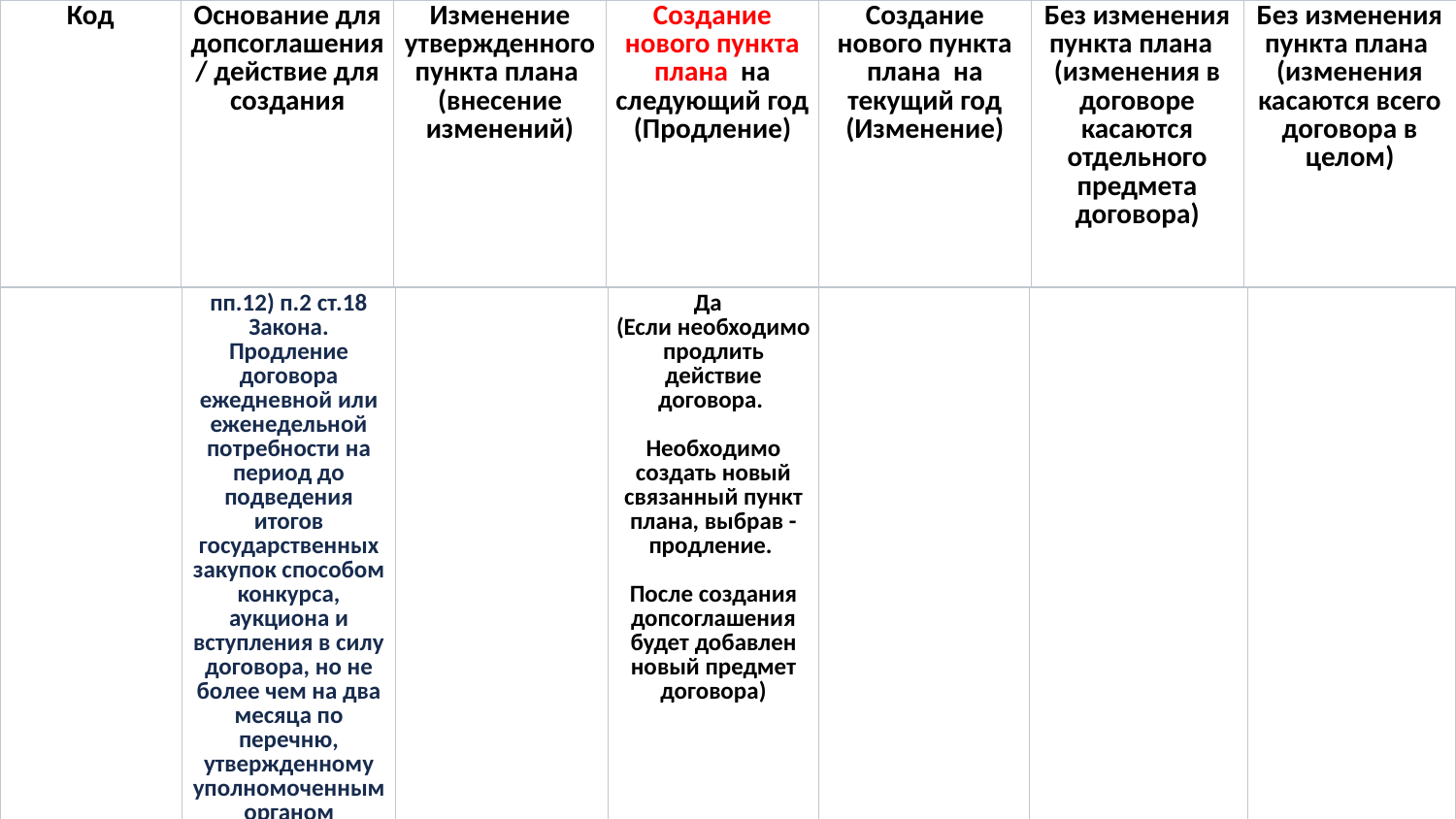

| Код | Основание для допсоглашения/ действие для создания | Изменение утвержденного пункта плана  (внесение изменений) | Создание нового пункта плана  на следующий год (Продление) | Создание нового пункта плана  на текущий год (Изменение) | Без изменения пункта плана  (изменения в договоре касаются отдельного предмета договора) | Без изменения пункта плана  (изменения касаются всего договора в целом) |
| --- | --- | --- | --- | --- | --- | --- |
|  | пп.12) п.2 ст.18 Закона. Продление договора ежедневной или еженедельной потребности на период до подведения итогов государственных закупок способом конкурса, аукциона и вступления в силу договора, но не более чем на два месяца по перечню, утвержденному уполномоченным органом |  | Да  (Если необходимо продлить действие договора. Необходимо создать новый связанный пункт плана, выбрав - продление. После создания допсоглашения будет добавлен новый предмет договора) |  |  |  |
| --- | --- | --- | --- | --- | --- | --- |
74